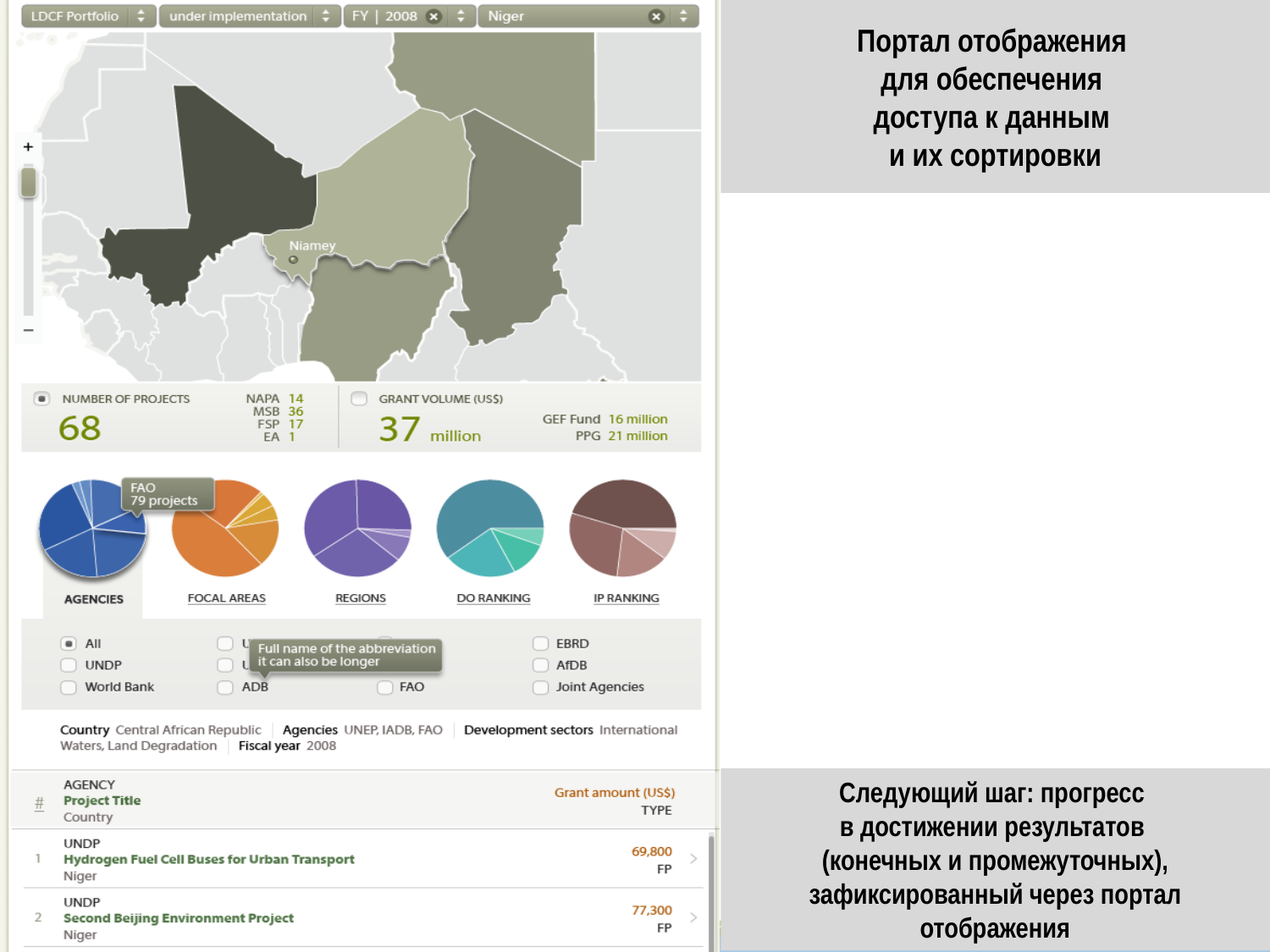

Портал отображения
для обеспечения
доступа к данным
и их сортировки

Следующий шаг: прогресс
в достижении результатов
(конечных и промежуточных), зафиксированный через портал отображения